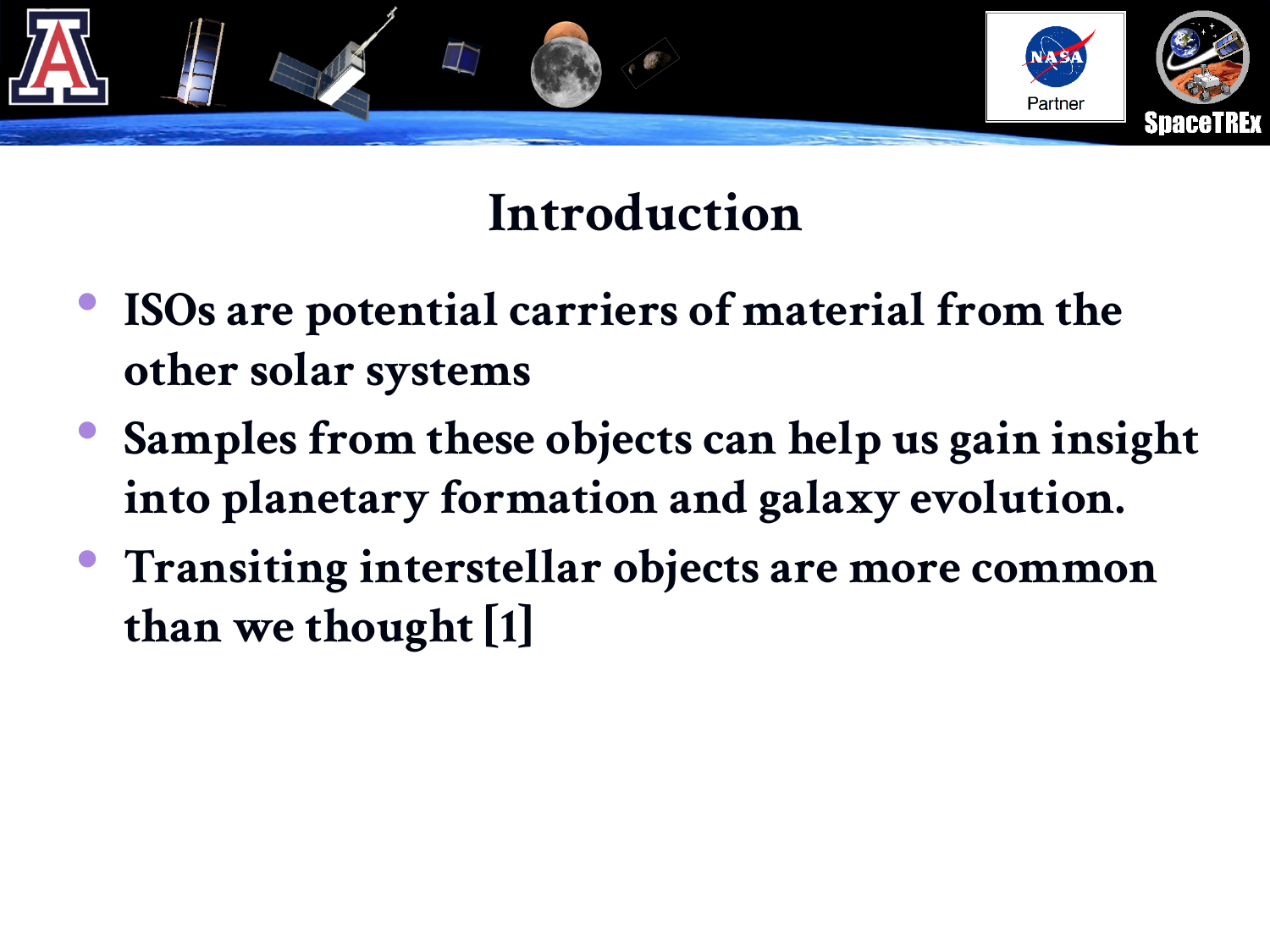

# Introduction
ISOs are potential carriers of material from the other solar systems
Samples from these objects can help us gain insight into planetary formation and galaxy evolution.
Transiting interstellar objects are more common than we thought [1]